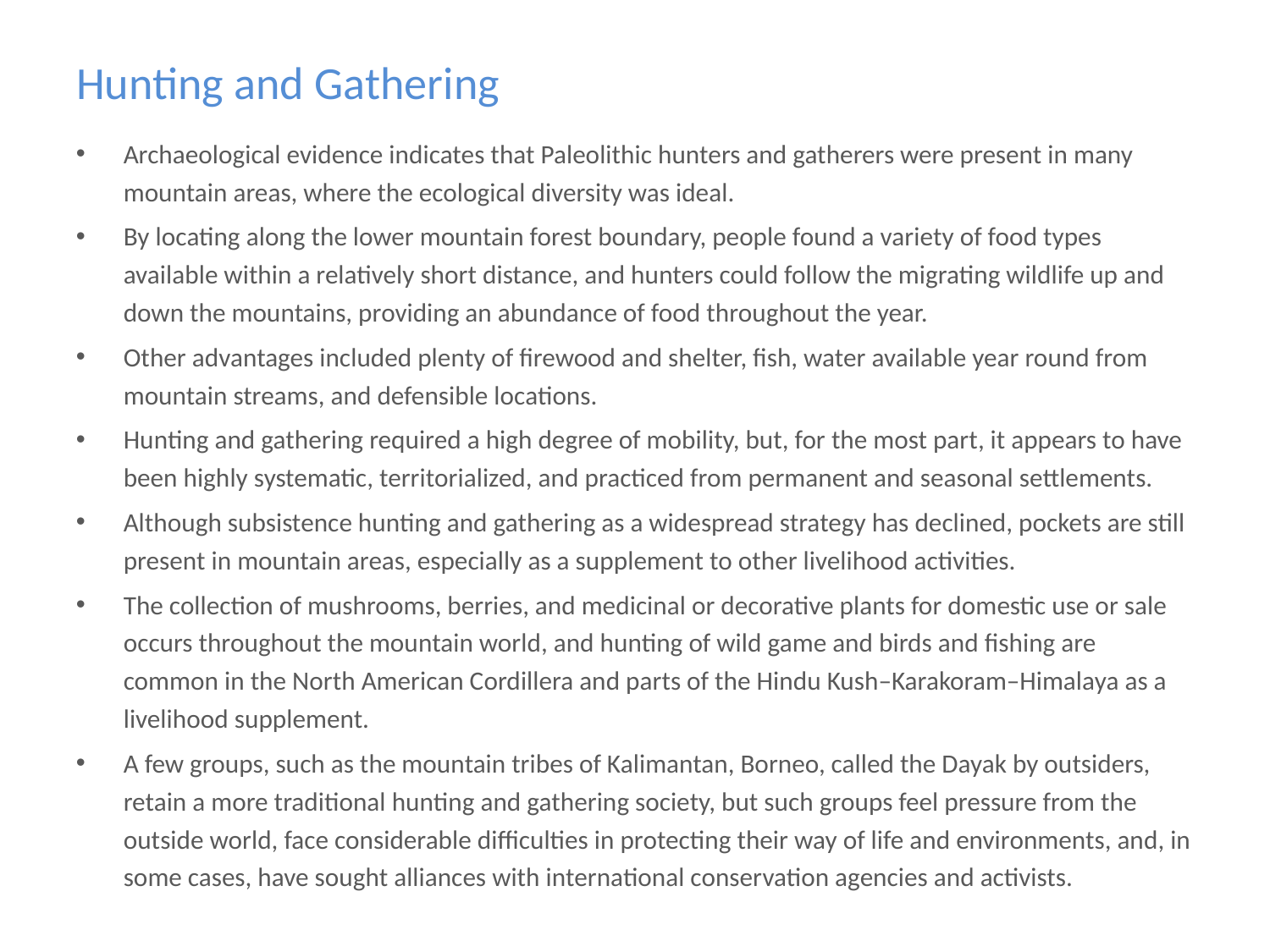

# Hunting and Gathering
Archaeological evidence indicates that Paleolithic hunters and gatherers were present in many mountain areas, where the ecological diversity was ideal.
By locating along the lower mountain forest boundary, people found a variety of food types available within a relatively short distance, and hunters could follow the migrating wildlife up and down the mountains, providing an abundance of food throughout the year.
Other advantages included plenty of firewood and shelter, fish, water available year round from mountain streams, and defensible locations.
Hunting and gathering required a high degree of mobility, but, for the most part, it appears to have been highly systematic, territorialized, and practiced from permanent and seasonal settlements.
Although subsistence hunting and gathering as a widespread strategy has declined, pockets are still present in mountain areas, especially as a supplement to other livelihood activities.
The collection of mushrooms, berries, and medicinal or decorative plants for domestic use or sale occurs throughout the mountain world, and hunting of wild game and birds and fishing are common in the North American Cordillera and parts of the Hindu Kush–Karakoram–Himalaya as a livelihood supplement.
A few groups, such as the mountain tribes of Kalimantan, Borneo, called the Dayak by outsiders, retain a more traditional hunting and gathering society, but such groups feel pressure from the outside world, face considerable difficulties in protecting their way of life and environments, and, in some cases, have sought alliances with international conservation agencies and activists.